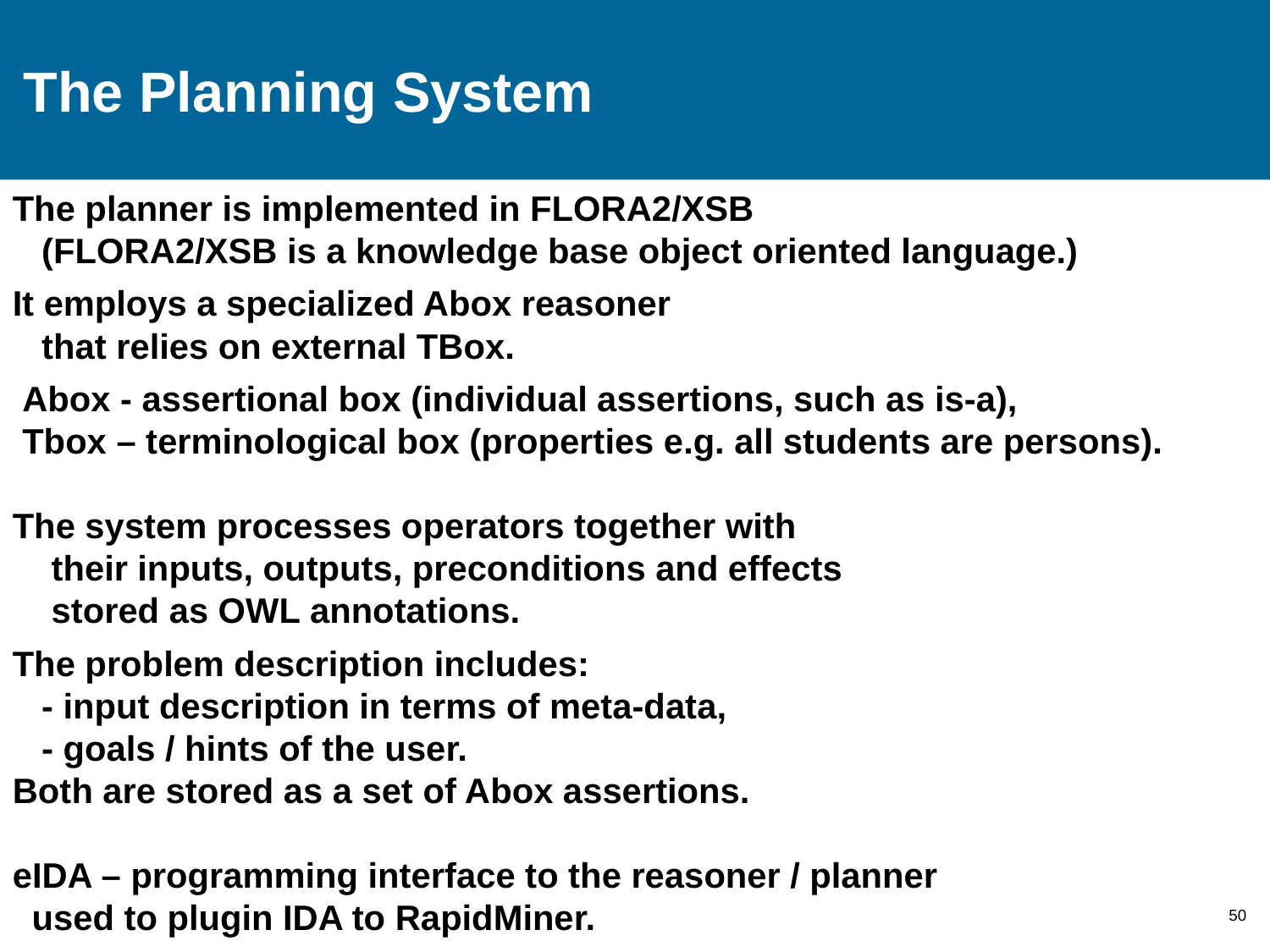

# The Planning System
The planner is implemented in FLORA2/XSB
   (FLORA2/XSB is a knowledge base object oriented language.)
It employs a specialized Abox reasoner
   that relies on external TBox.
 Abox - assertional box (individual assertions, such as is-a),
 Tbox – terminological box (properties e.g. all students are persons).

The system processes operators together with
    their inputs, outputs, preconditions and effects
    stored as OWL annotations.
The problem description includes:
   - input description in terms of meta-data,
   - goals / hints of the user.
Both are stored as a set of Abox assertions.

eIDA – programming interface to the reasoner / planner
  used to plugin IDA to RapidMiner.

50